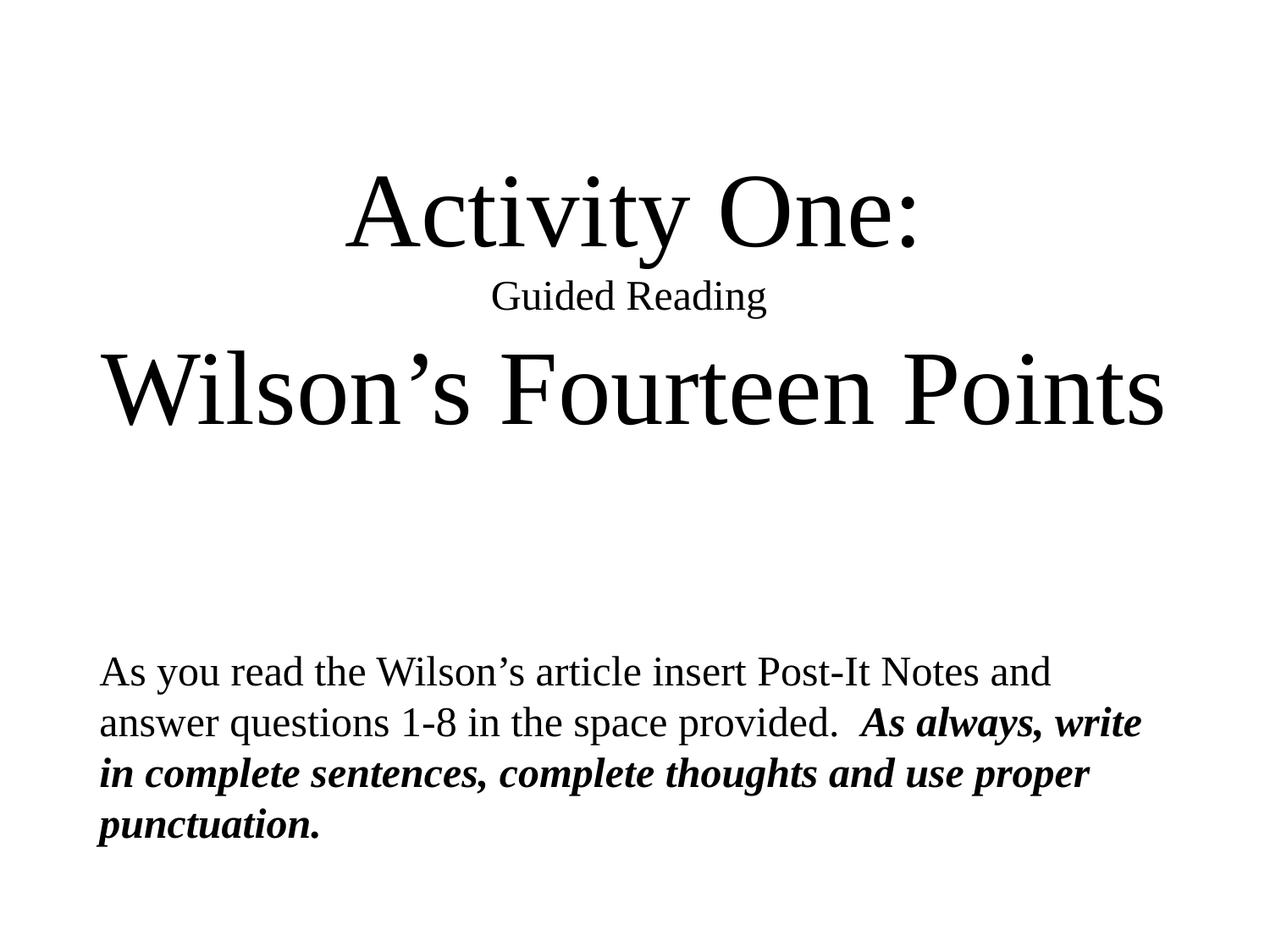

# Activity One: Guided Reading Wilson’s Fourteen Points
As you read the Wilson’s article insert Post-It Notes and answer questions 1-8 in the space provided.  As always, write in complete sentences, complete thoughts and use proper punctuation.